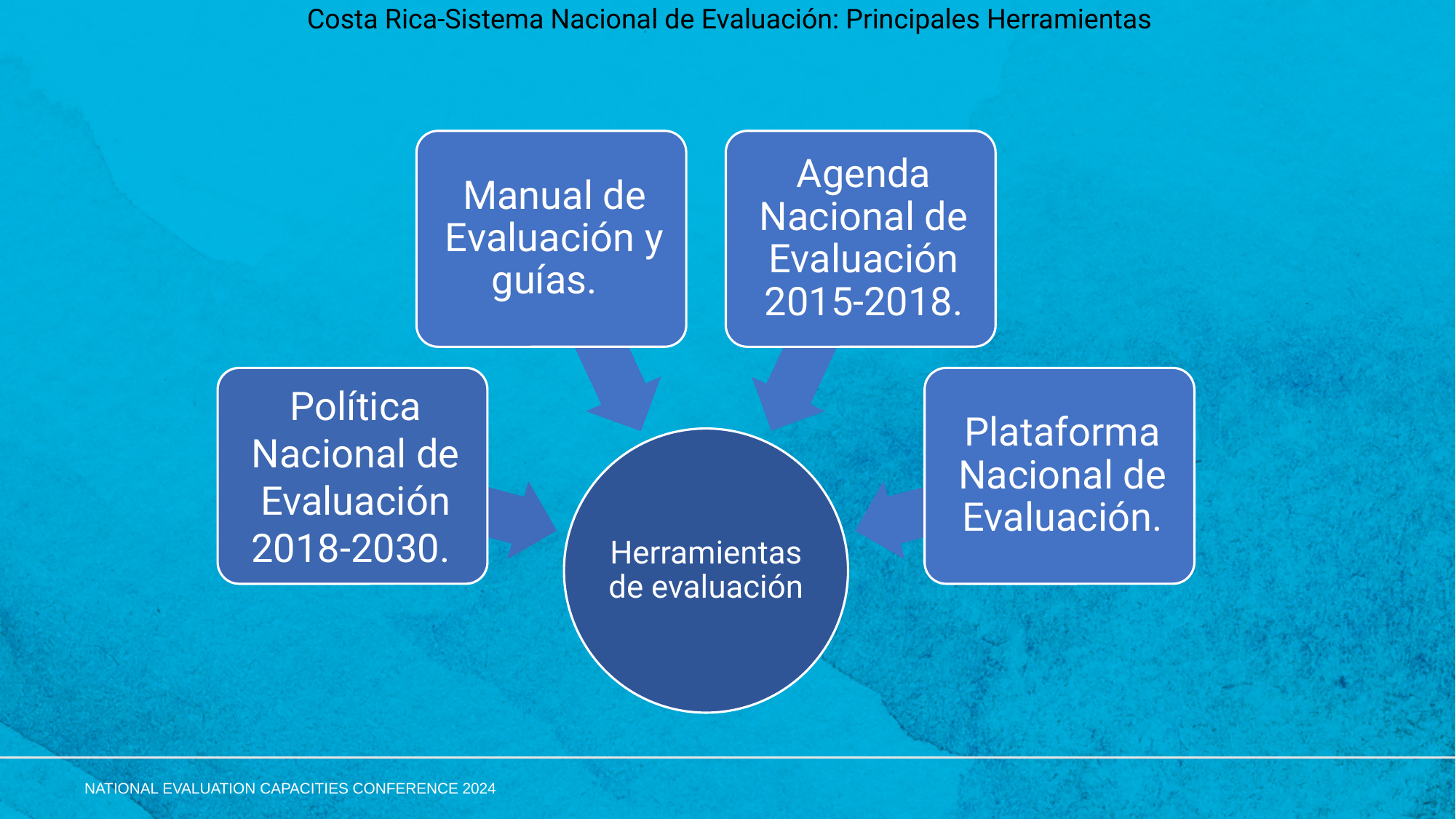

Costa Rica-Sistema Nacional de Evaluación: Principales Herramientas
Herramientas de evaluación
Política Nacional de Evaluación 2018-2030.
Manual de Evaluación y guías.
Agenda Nacional de Evaluación 2015-2018.
Plataforma Nacional de Evaluación.